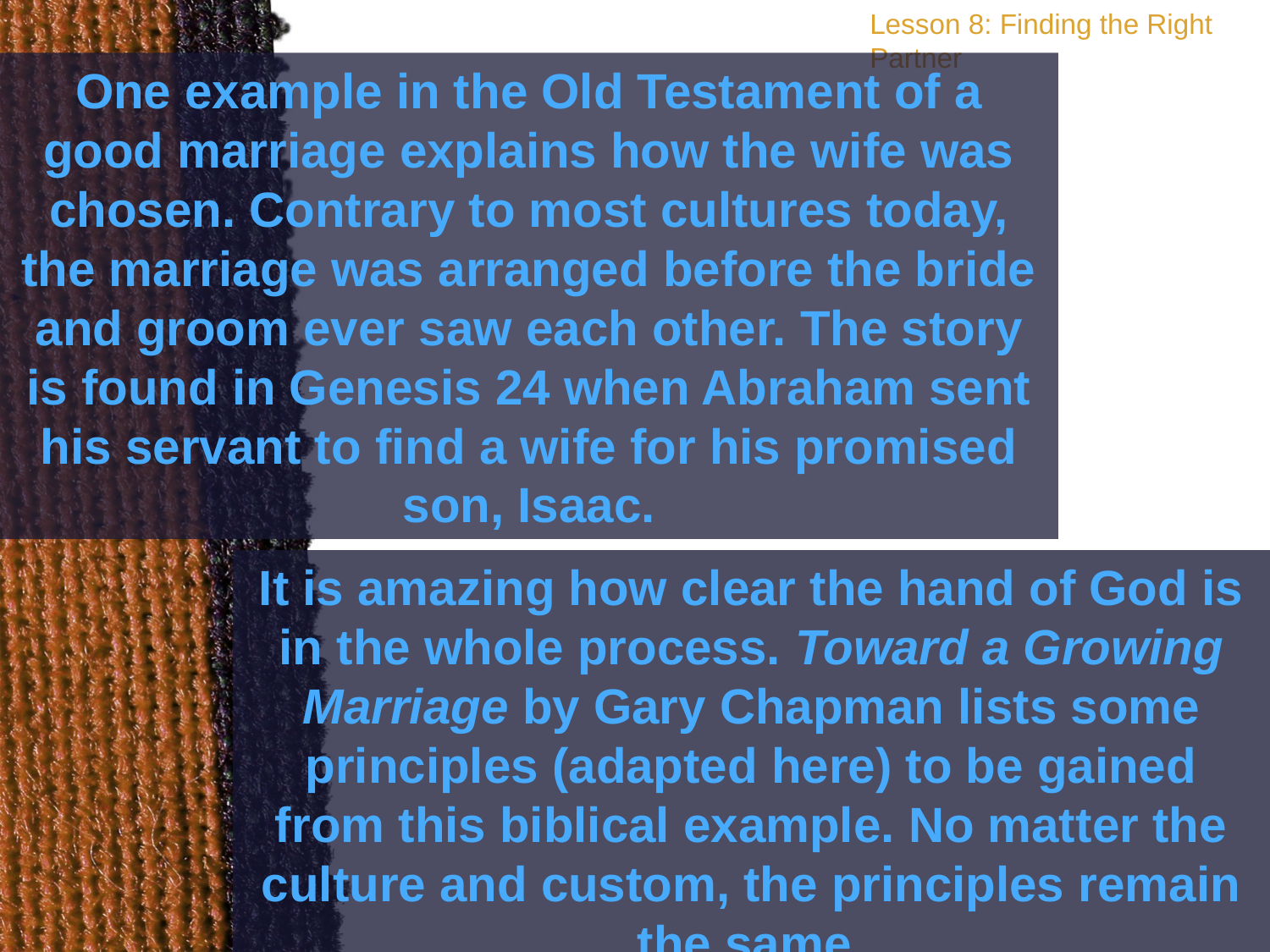

Lesson 8: Finding the Right Partner
One example in the Old Testament of a good marriage explains how the wife was chosen. Contrary to most cultures today, the marriage was arranged before the bride and groom ever saw each other. The story is found in Genesis 24 when Abraham sent his servant to find a wife for his promised son, Isaac.
It is amazing how clear the hand of God is in the whole process. Toward a Growing Marriage by Gary Chapman lists some principles (adapted here) to be gained from this biblical example. No matter the culture and custom, the principles remain the same.